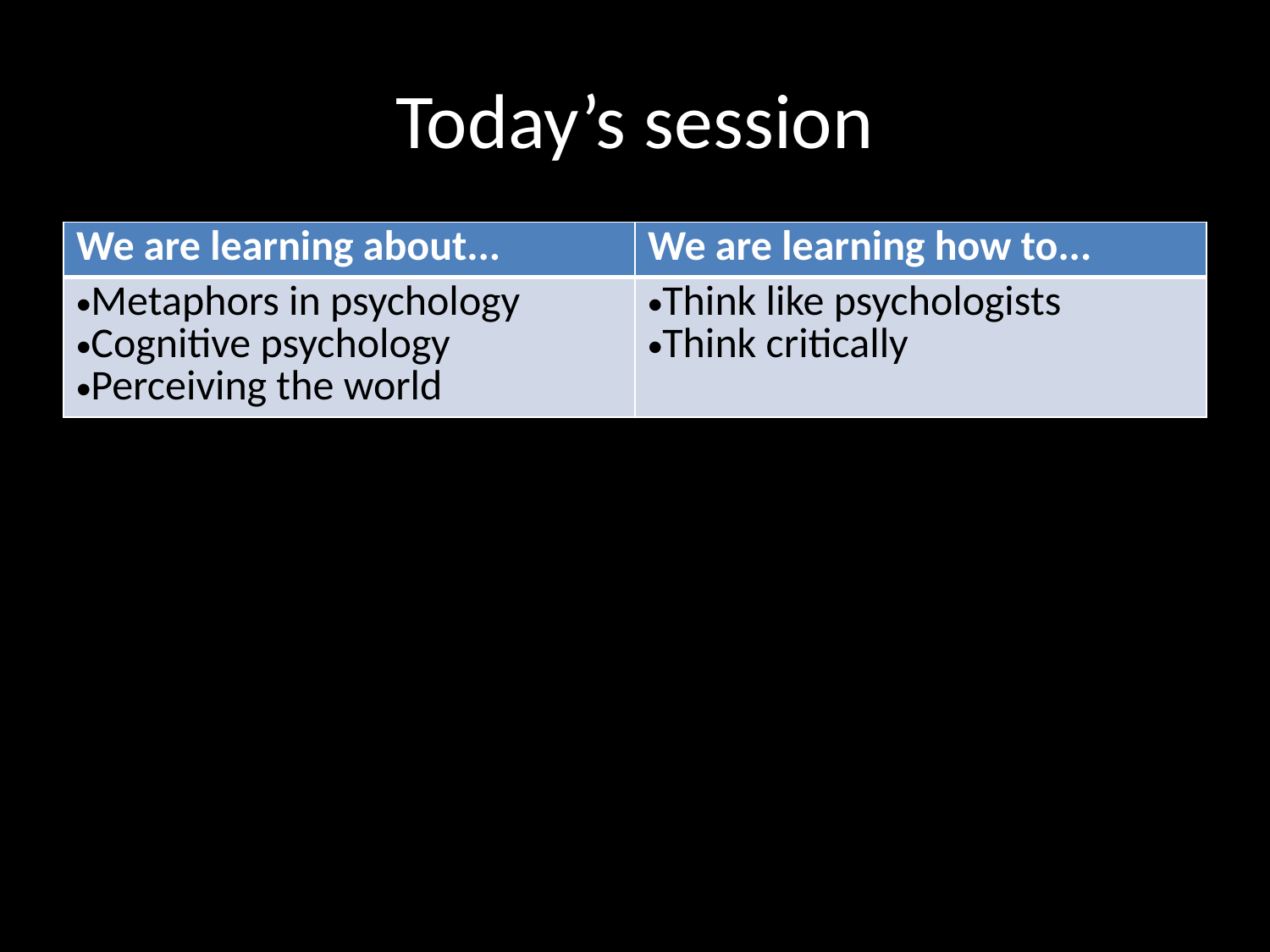

# Today’s session
| We are learning about... | We are learning how to... |
| --- | --- |
| Metaphors in psychology Cognitive psychology Perceiving the world | Think like psychologists Think critically |